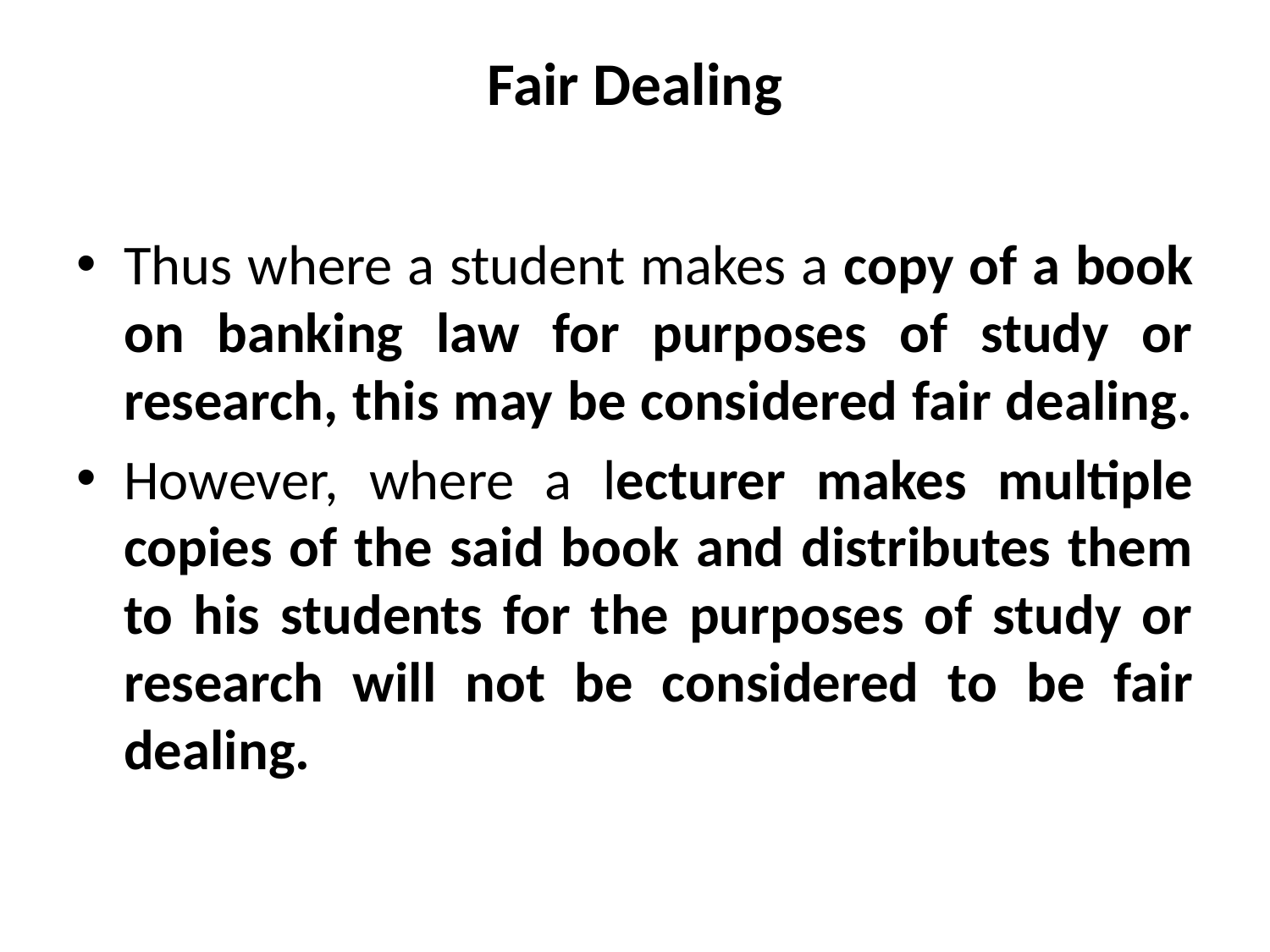

# Fair Dealing
Thus where a student makes a copy of a book on banking law for purposes of study or research, this may be considered fair dealing.
However, where a lecturer makes multiple copies of the said book and distributes them to his students for the purposes of study or research will not be considered to be fair dealing.